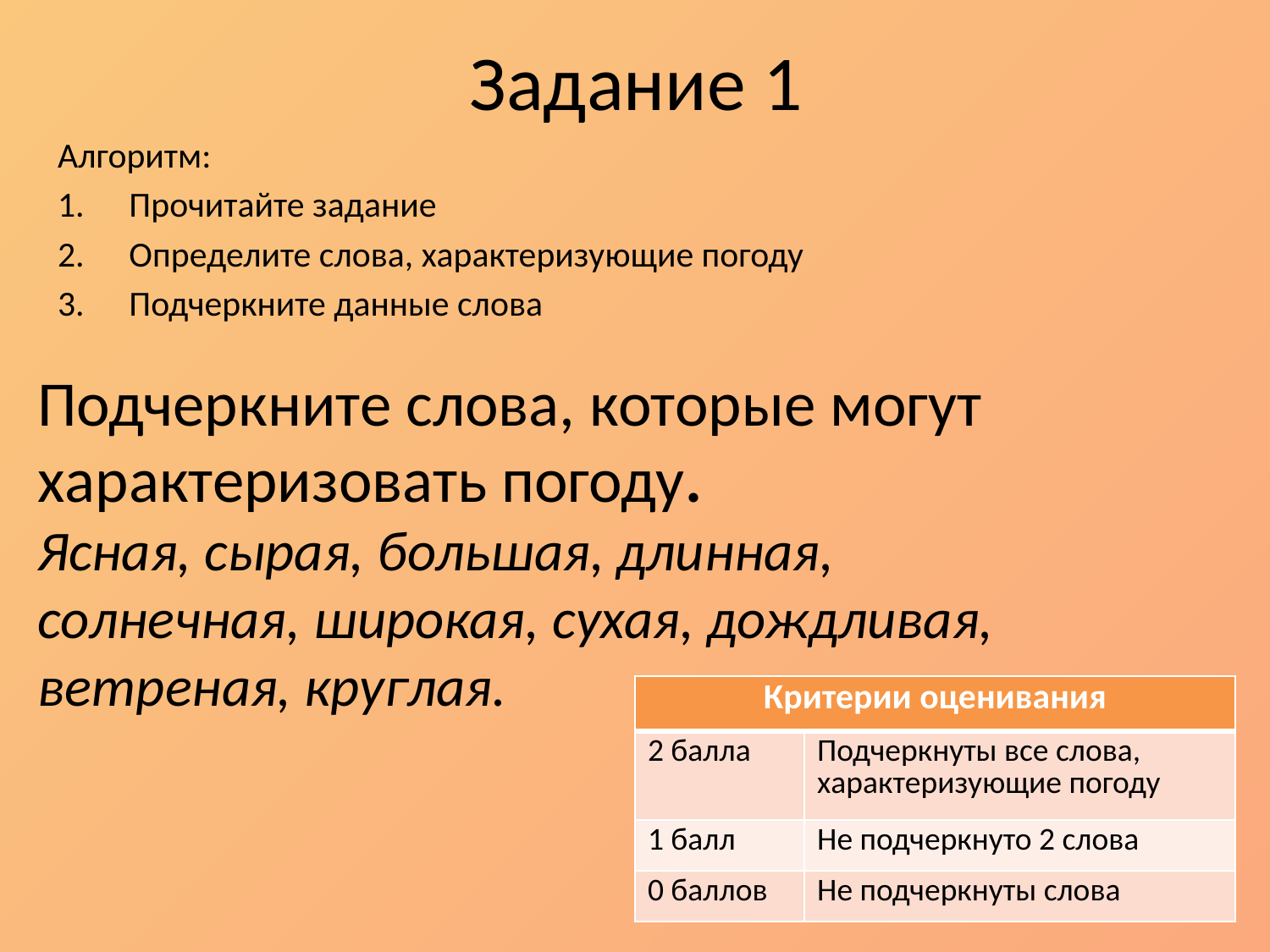

# Задание 1
Алгоритм:
Прочитайте задание
Определите слова, характеризующие погоду
Подчеркните данные слова
Подчеркните слова, которые могут характеризовать погоду.
Ясная, сырая, большая, длинная, солнечная, широкая, сухая, дождливая, ветреная, круглая.

| Критерии оценивания |  |
| --- | --- |
| 2 балла | Подчеркнуты все слова, характеризующие погоду |
| 1 балл | Не подчеркнуто 2 слова |
| 0 баллов | Не подчеркнуты слова |